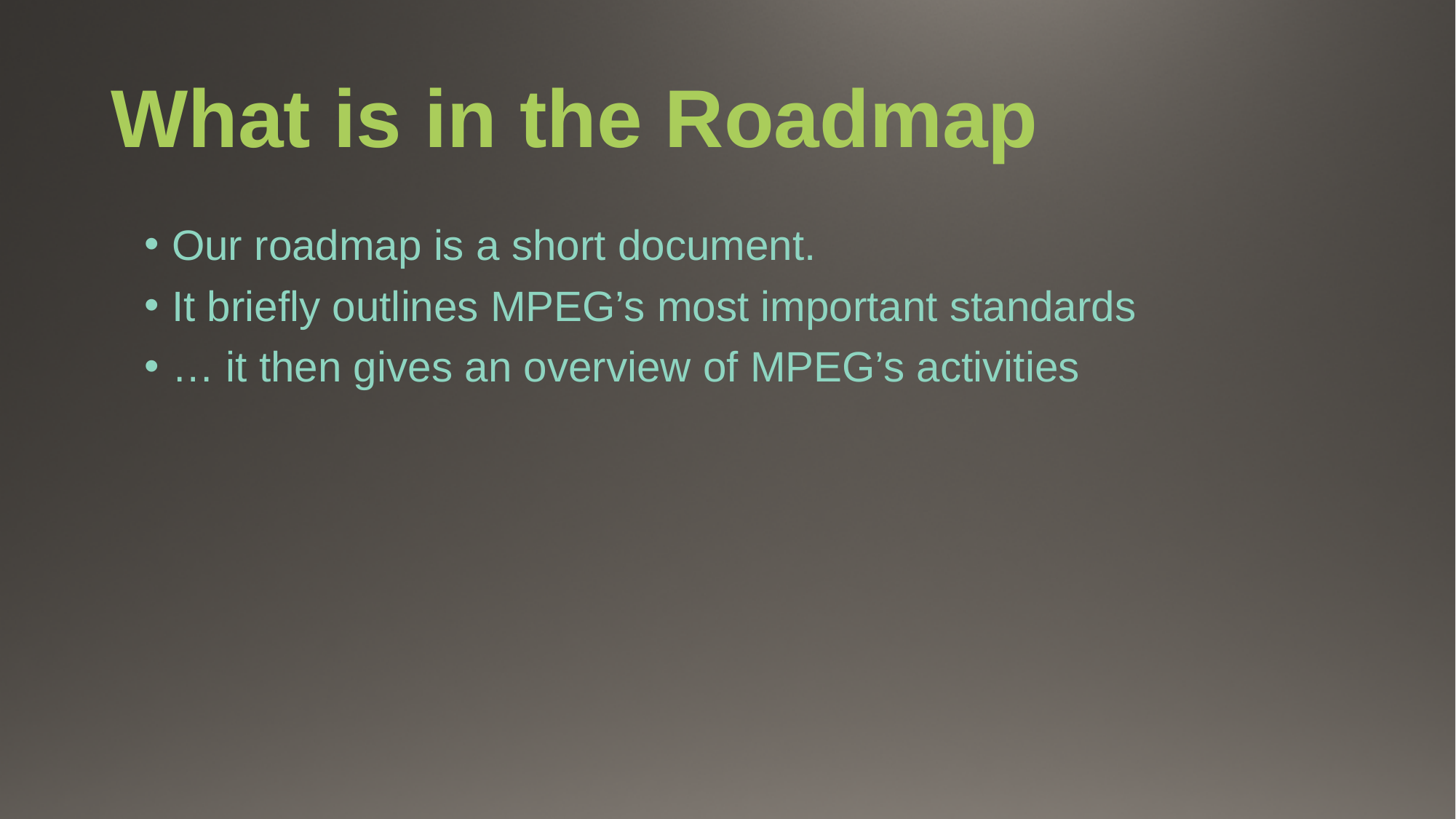

# What is in the Roadmap
Our roadmap is a short document.
It briefly outlines MPEG’s most important standards
… it then gives an overview of MPEG’s activities